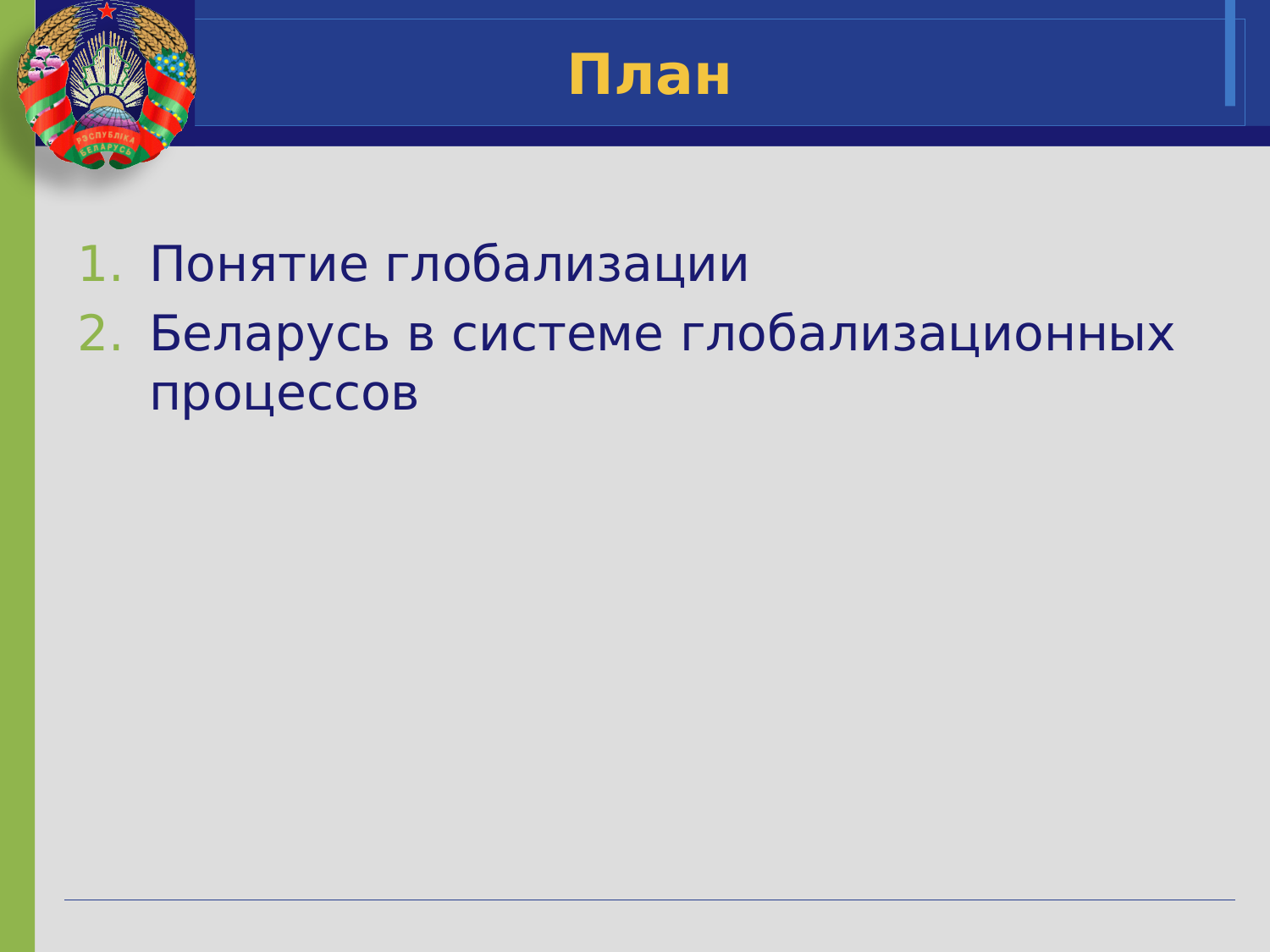

# План
Понятие глобализации
Беларусь в системе глобализационных процессов